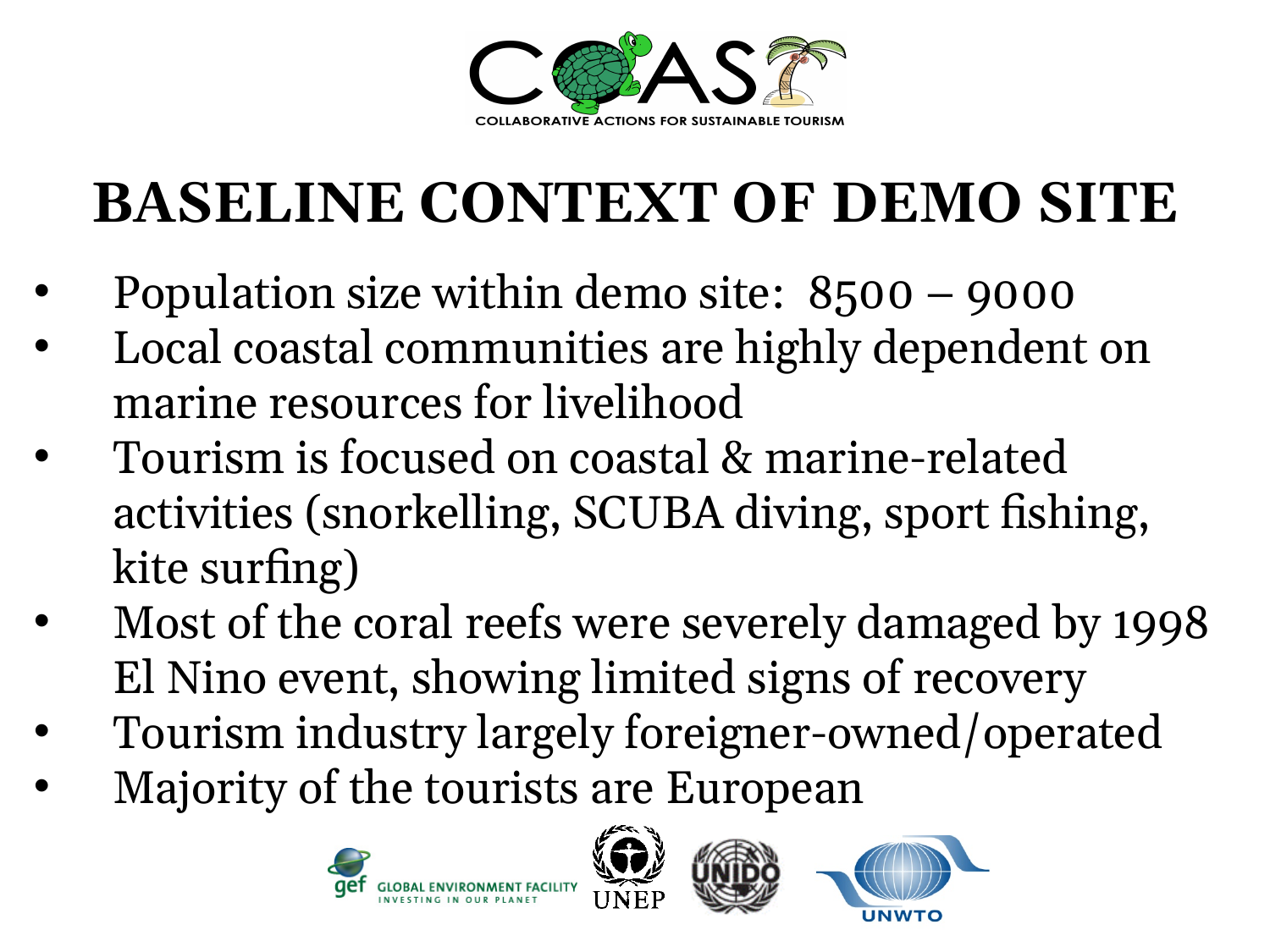

BASELINE CONTEXT OF DEMO SITE

Population size within demo site:  8500 – 9000
Local coastal communities are highly dependent on marine resources for livelihood
Tourism is focused on coastal & marine-related activities (snorkelling, SCUBA diving, sport fishing, kite surfing)
Most of the coral reefs were severely damaged by 1998 El Nino event, showing limited signs of recovery
Tourism industry largely foreigner-owned/operated
Majority of the tourists are European

#